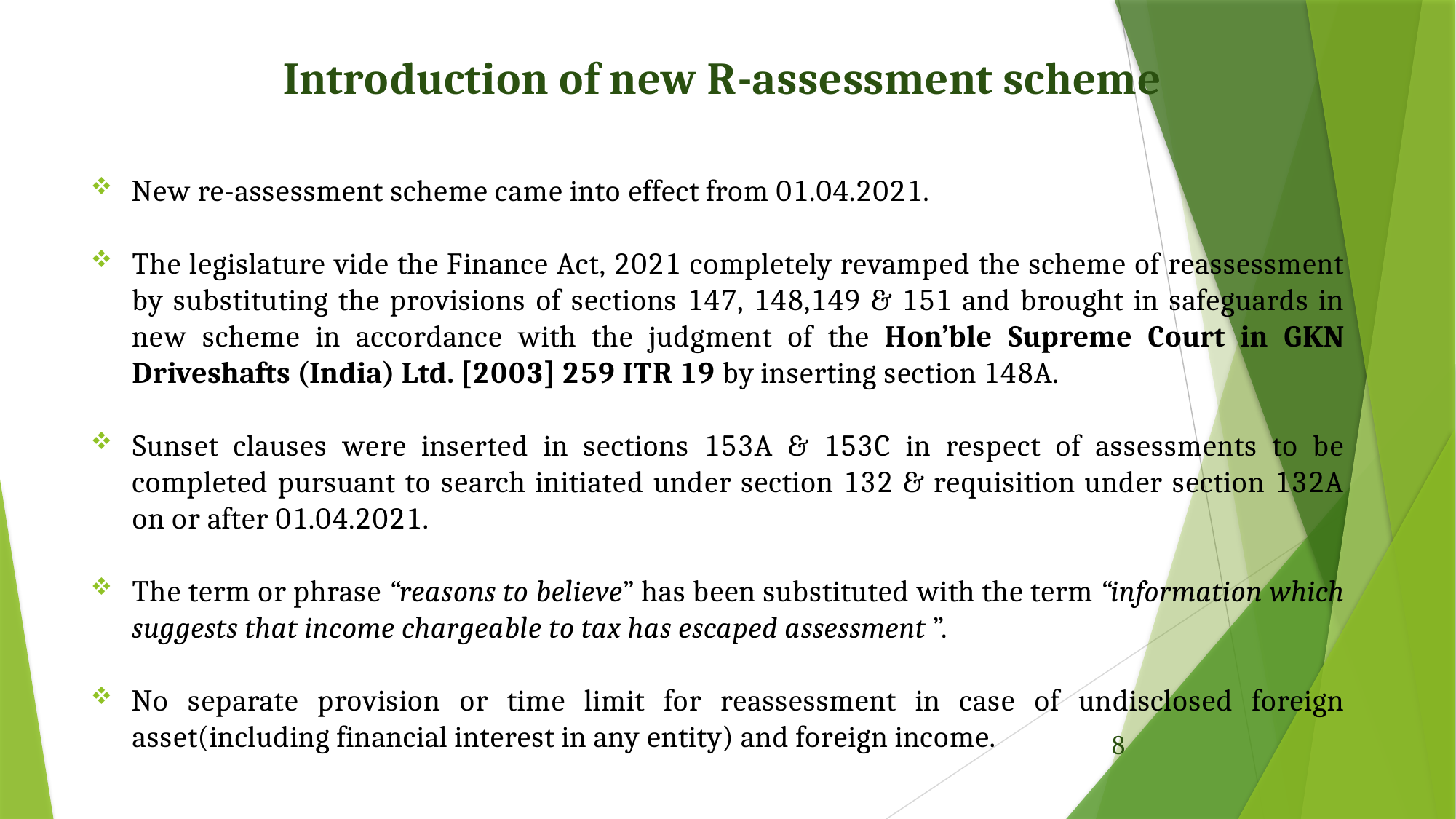

# Introduction of new R-assessment scheme
New re-assessment scheme came into effect from 01.04.2021.

The legislature vide the Finance Act, 2021 completely revamped the scheme of reassessment by substituting the provisions of sections 147, 148,149 & 151 and brought in safeguards in new scheme in accordance with the judgment of the Hon’ble Supreme Court in GKN Driveshafts (India) Ltd. [2003] 259 ITR 19 by inserting section 148A.

Sunset clauses were inserted in sections 153A & 153C in respect of assessments to be completed pursuant to search initiated under section 132 & requisition under section 132A on or after 01.04.2021.

The term or phrase “reasons to believe” has been substituted with the term “information which suggests that income chargeable to tax has escaped assessment ”.

No separate provision or time limit for reassessment in case of undisclosed foreign asset(including financial interest in any entity) and foreign income.
8